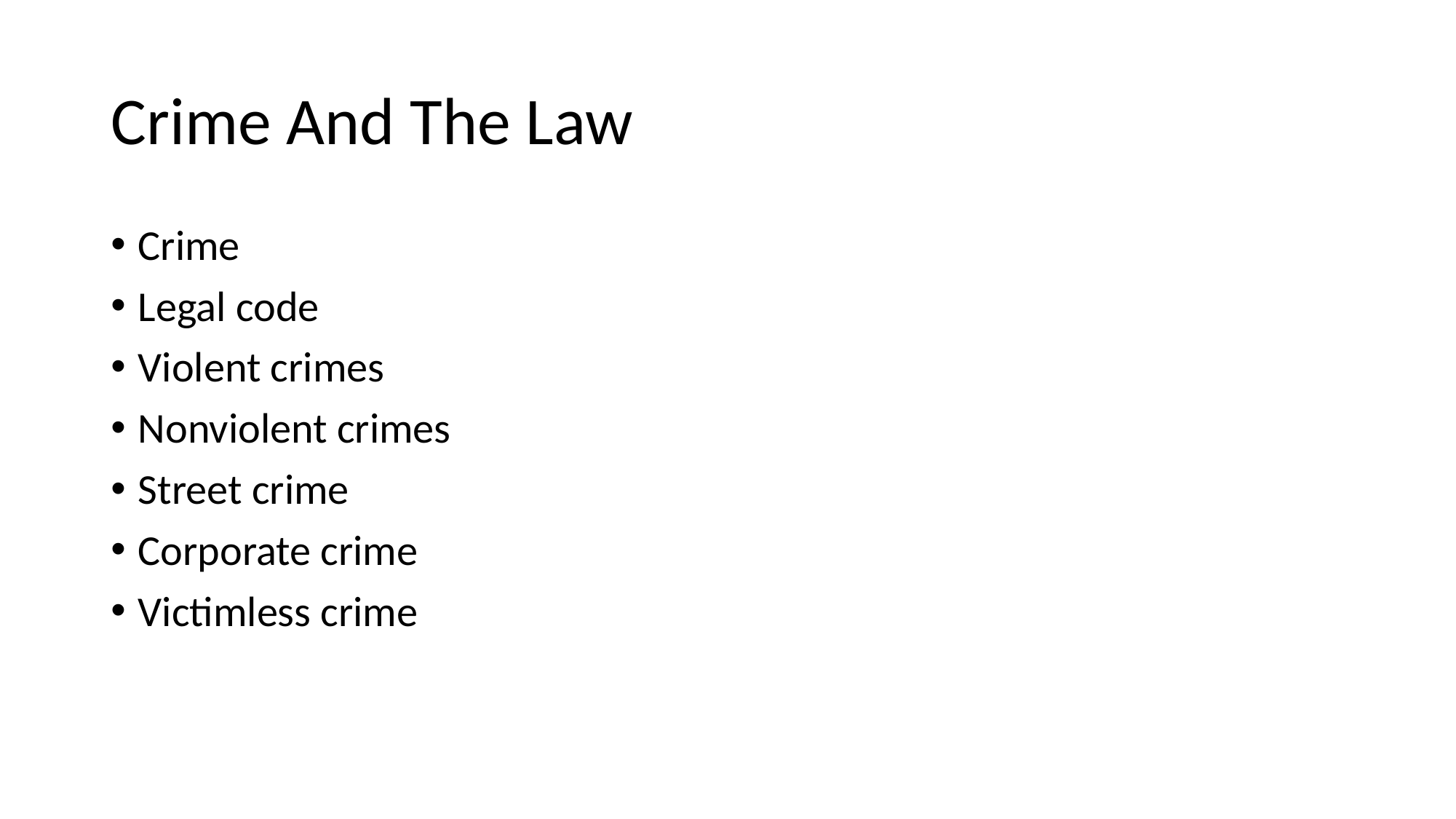

# Crime And The Law
Crime
Legal code
Violent crimes
Nonviolent crimes
Street crime
Corporate crime
Victimless crime